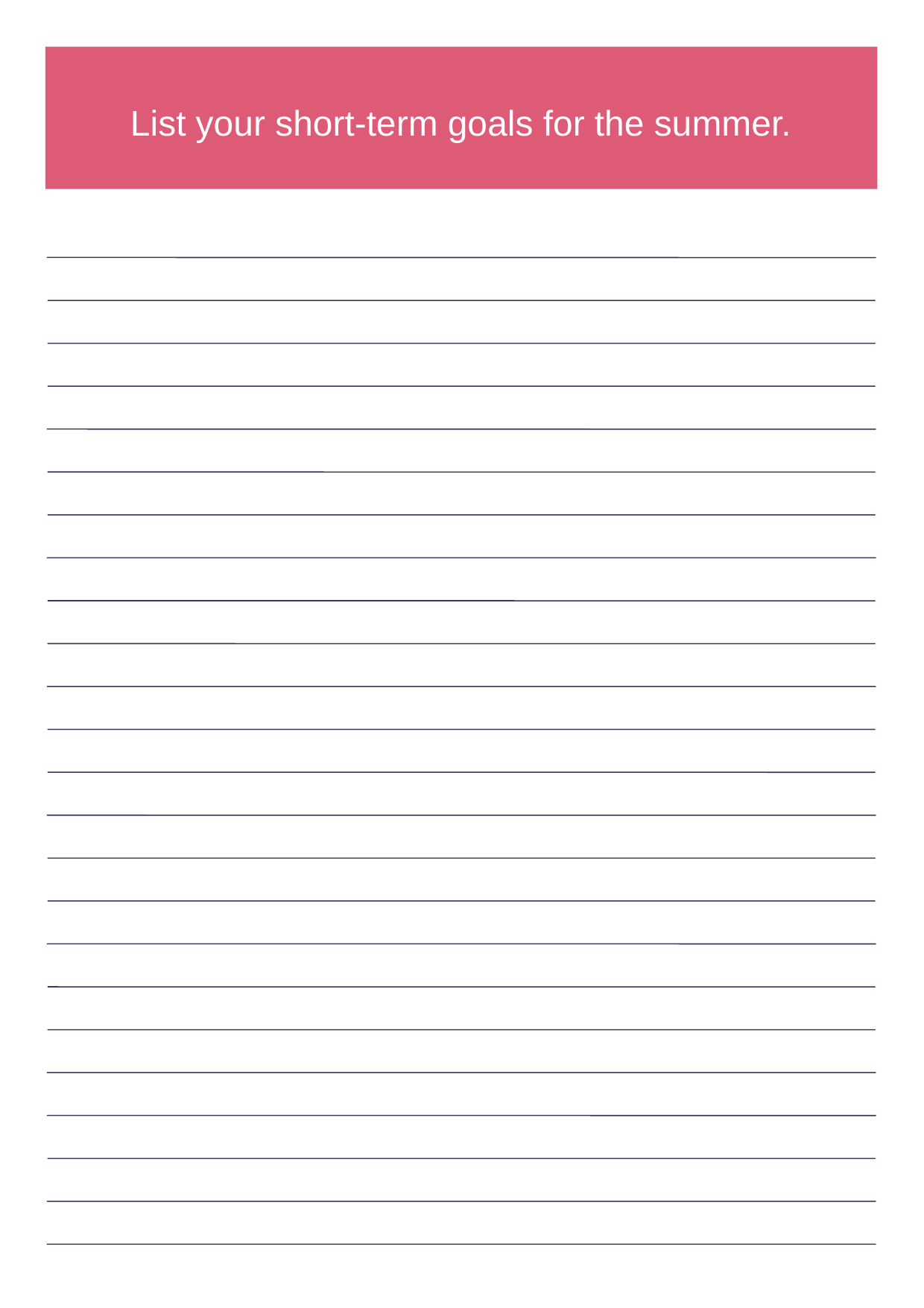

List your short-term goals for the summer.